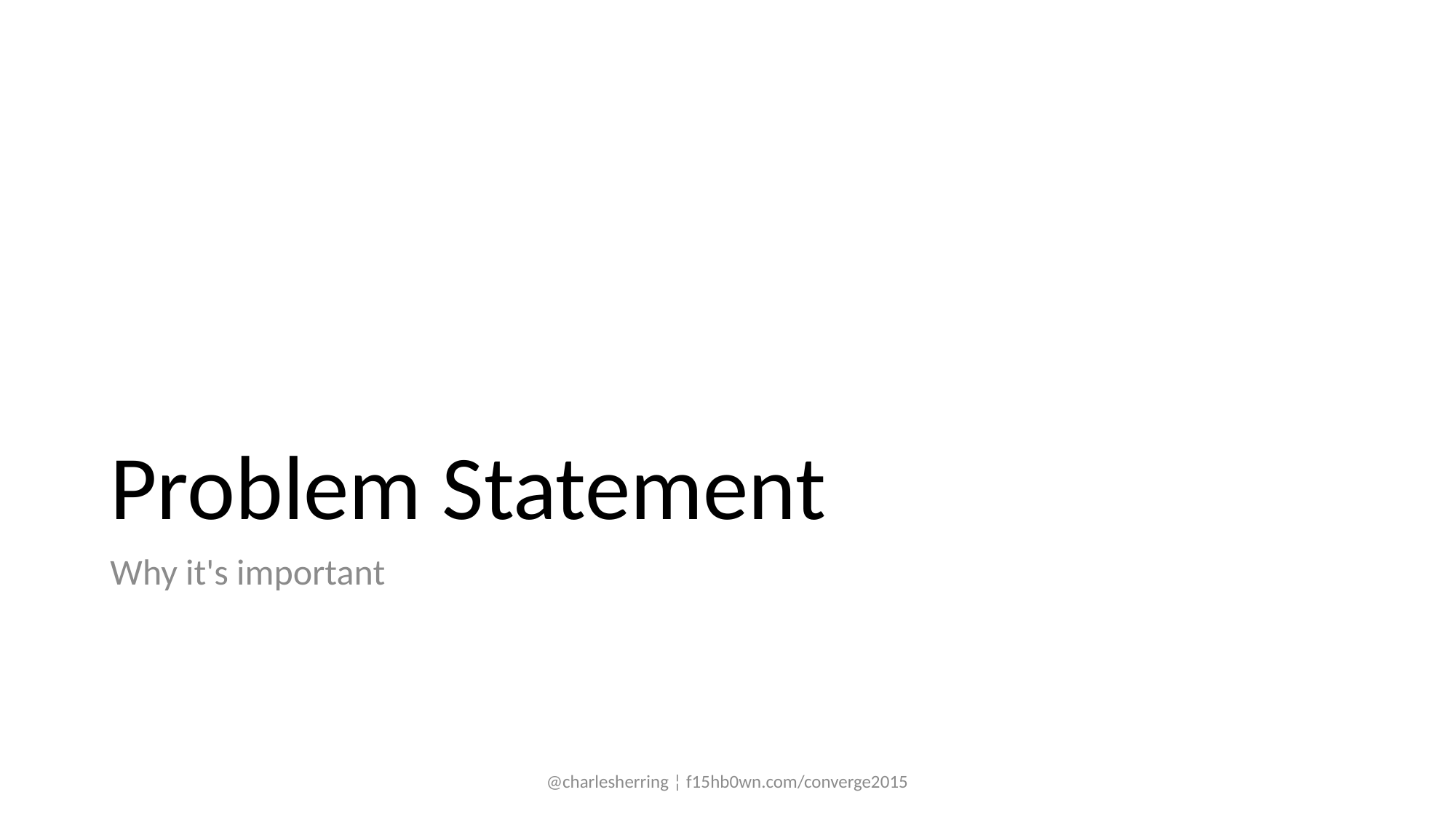

# Problem Statement
Why it's important
@charlesherring ¦ f15hb0wn.com/converge2015